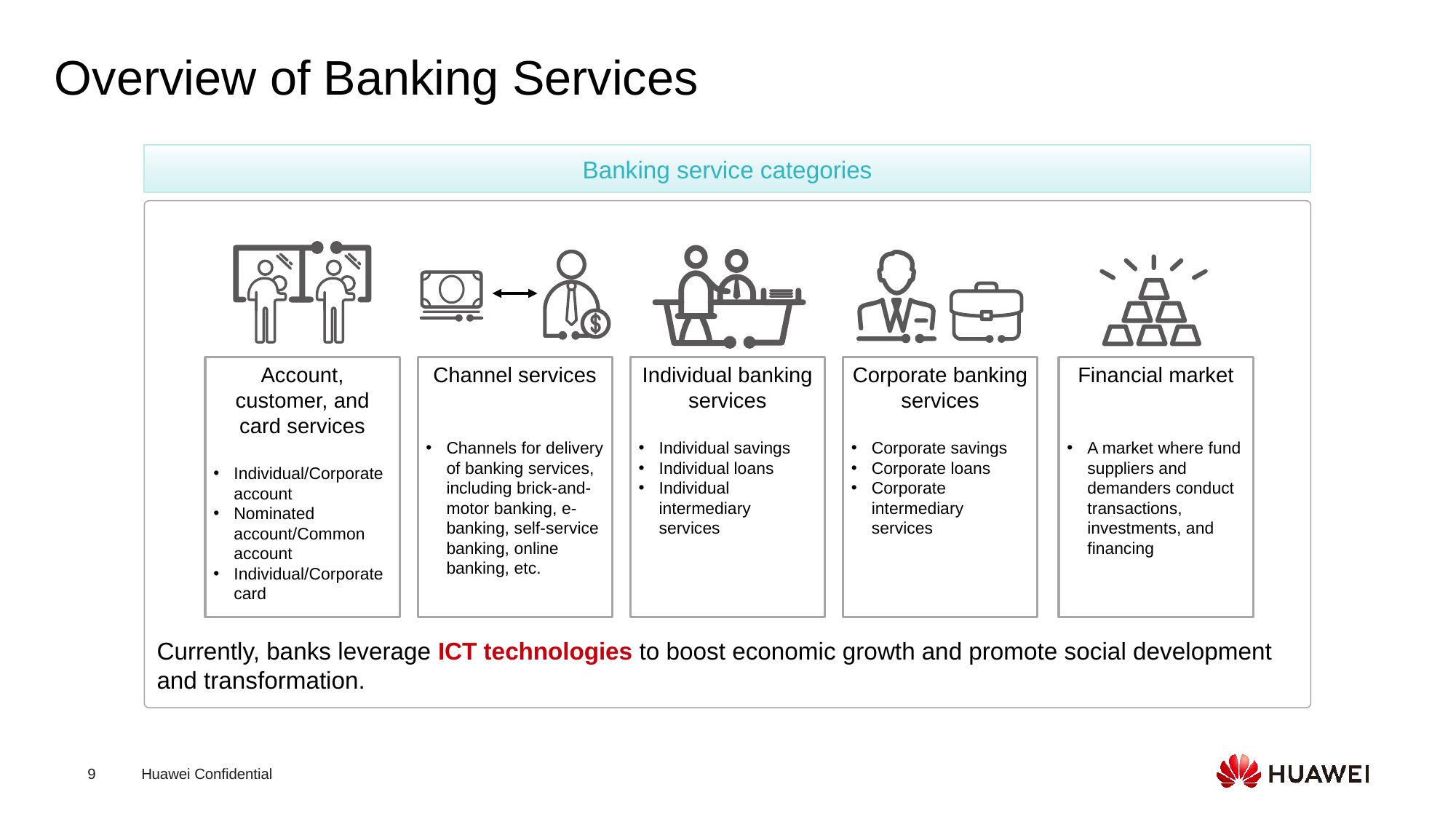

# Overview of Banking Services
Banking service categories

Financial market

A market where fund suppliers and demanders conduct transactions, investments, and financing
Account, customer, and card services

Individual/Corporate account
Nominated account/Common account
Individual/Corporate card
Individual banking services

Individual savings
Individual loans
Individual intermediary services

Corporate banking services

Corporate savings
Corporate loans
Corporate intermediary services
Channel services

Channels for delivery of banking services, including brick-and-motor banking, e-banking, self-service banking, online banking, etc.
Currently, banks leverage ICT technologies to boost economic growth and promote social development and transformation.